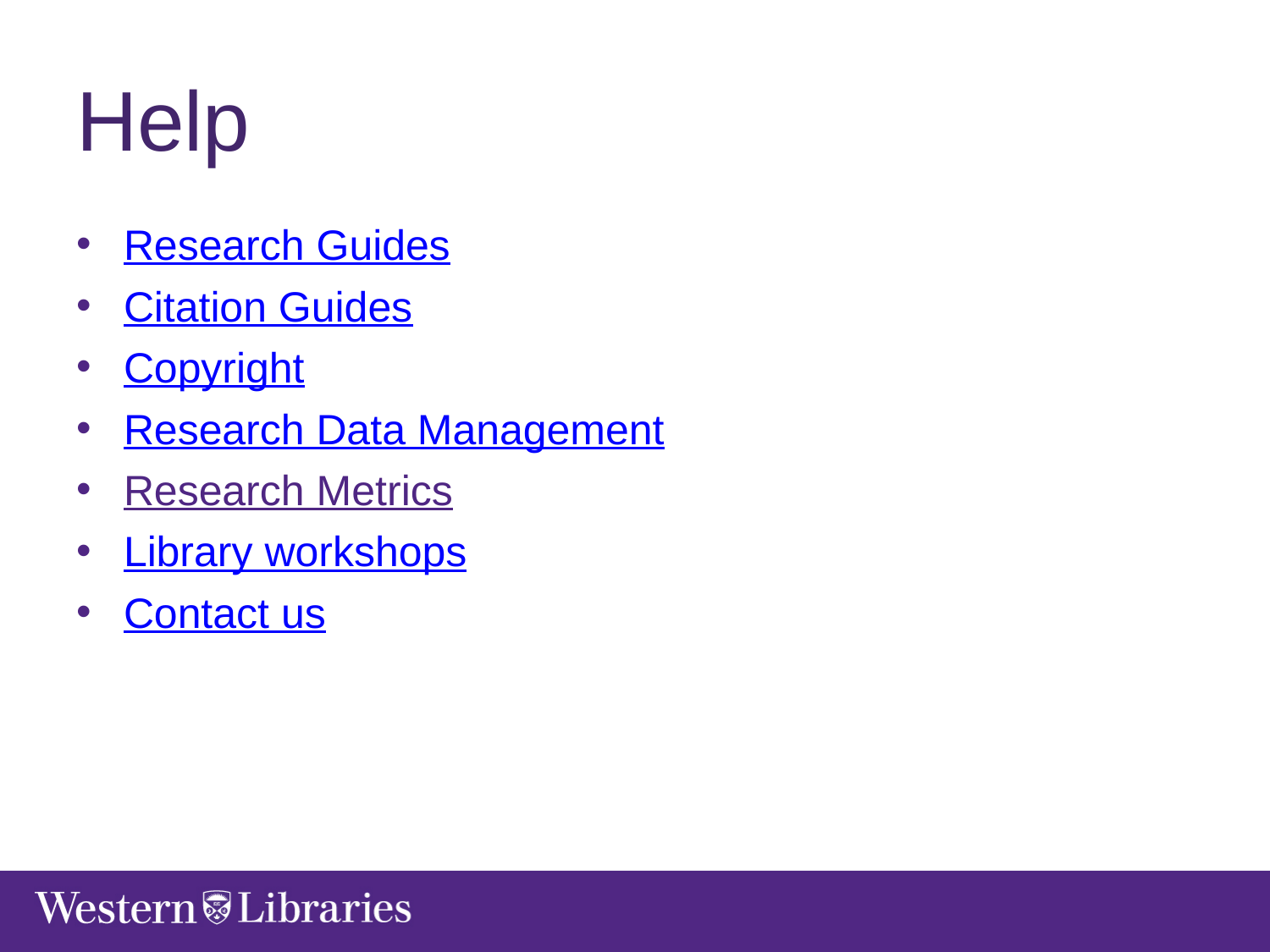

# Help

Research Guides
Citation Guides
Copyright
Research Data Management
Research Metrics
Library workshops
Contact us